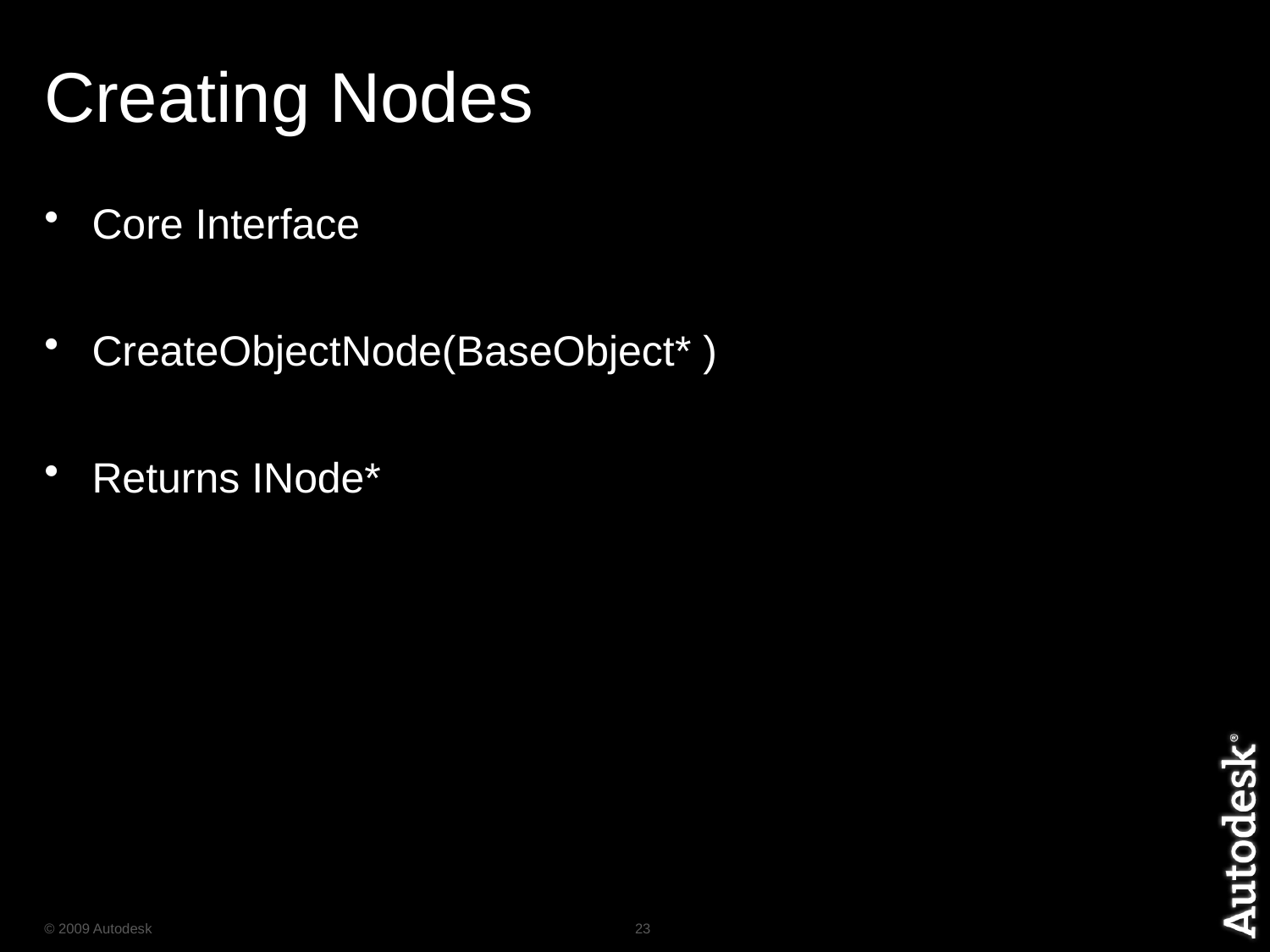

# Creating Nodes
Core Interface

CreateObjectNode(BaseObject* )

Returns INode*